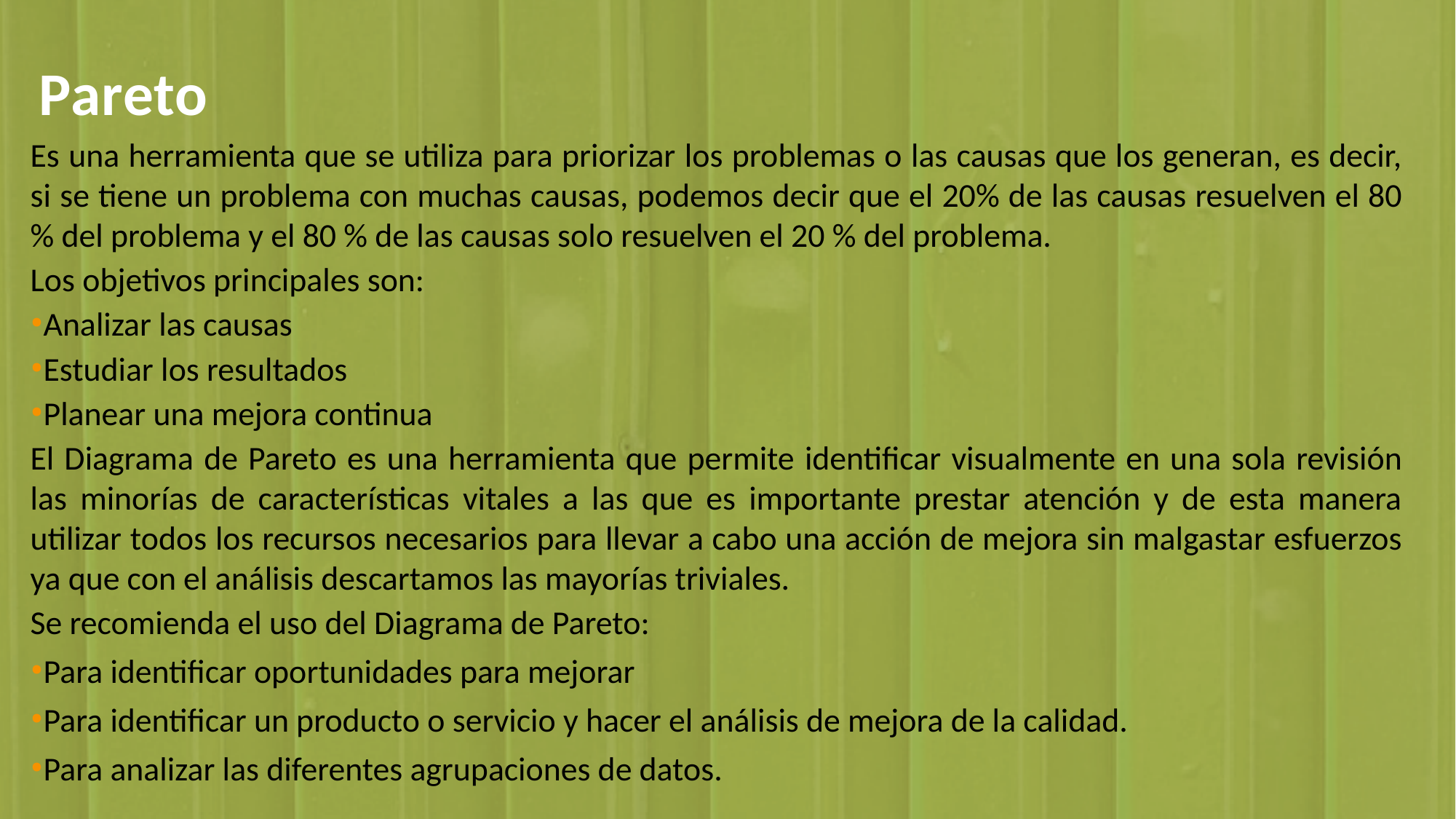

Pareto
Es una herramienta que se utiliza para priorizar los problemas o las causas que los generan, es decir, si se tiene un problema con muchas causas, podemos decir que el 20% de las causas resuelven el 80 % del problema y el 80 % de las causas solo resuelven el 20 % del problema.
Los objetivos principales son:
Analizar las causas
Estudiar los resultados
Planear una mejora continua
El Diagrama de Pareto es una herramienta que permite identificar visualmente en una sola revisión las minorías de características vitales a las que es importante prestar atención y de esta manera utilizar todos los recursos necesarios para llevar a cabo una acción de mejora sin malgastar esfuerzos ya que con el análisis descartamos las mayorías triviales.
Se recomienda el uso del Diagrama de Pareto:
Para identificar oportunidades para mejorar
Para identificar un producto o servicio y hacer el análisis de mejora de la calidad.
Para analizar las diferentes agrupaciones de datos.